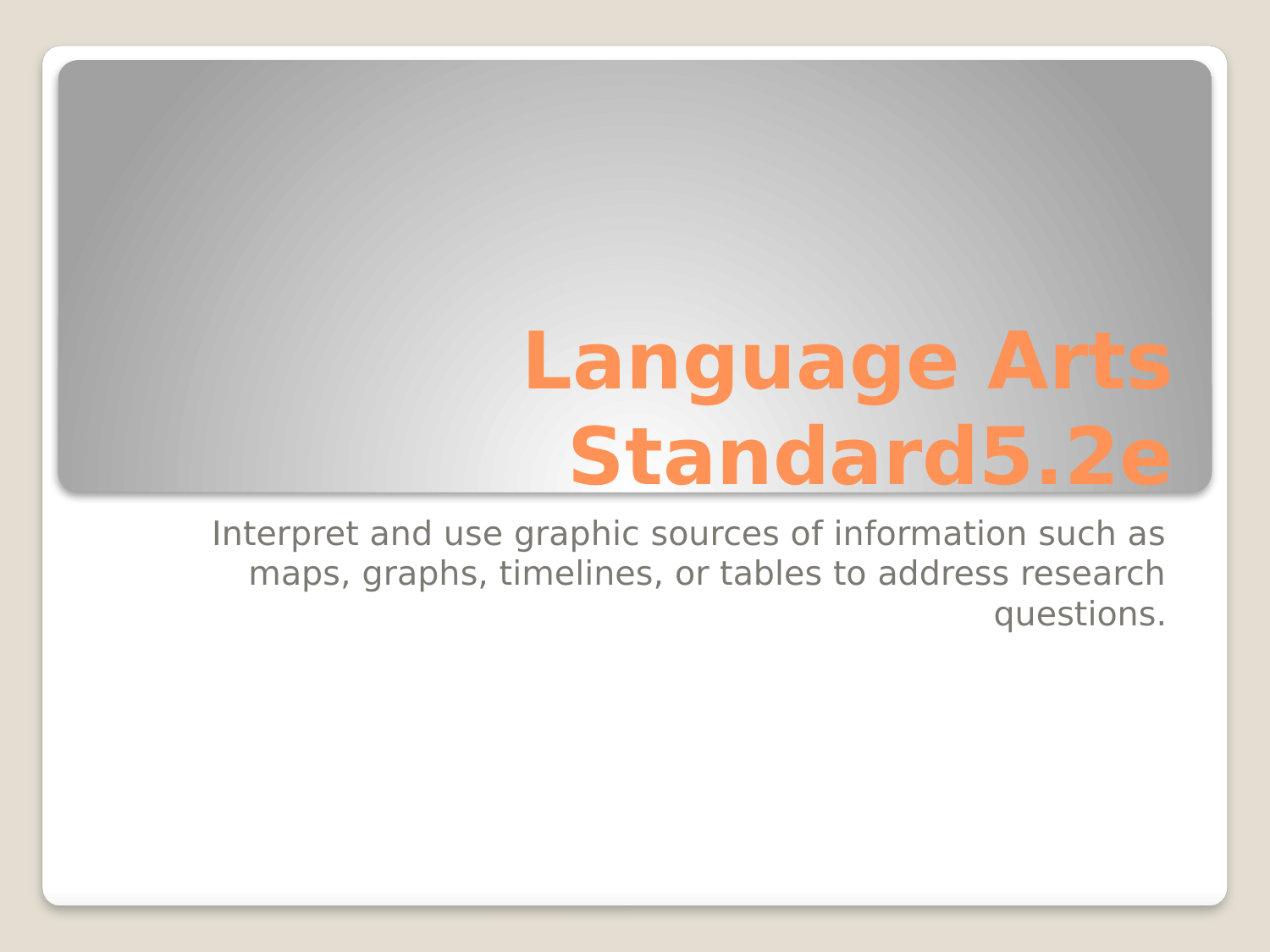

# Language Arts Standard5.2e
Interpret and use graphic sources of information such as maps, graphs, timelines, or tables to address research questions.